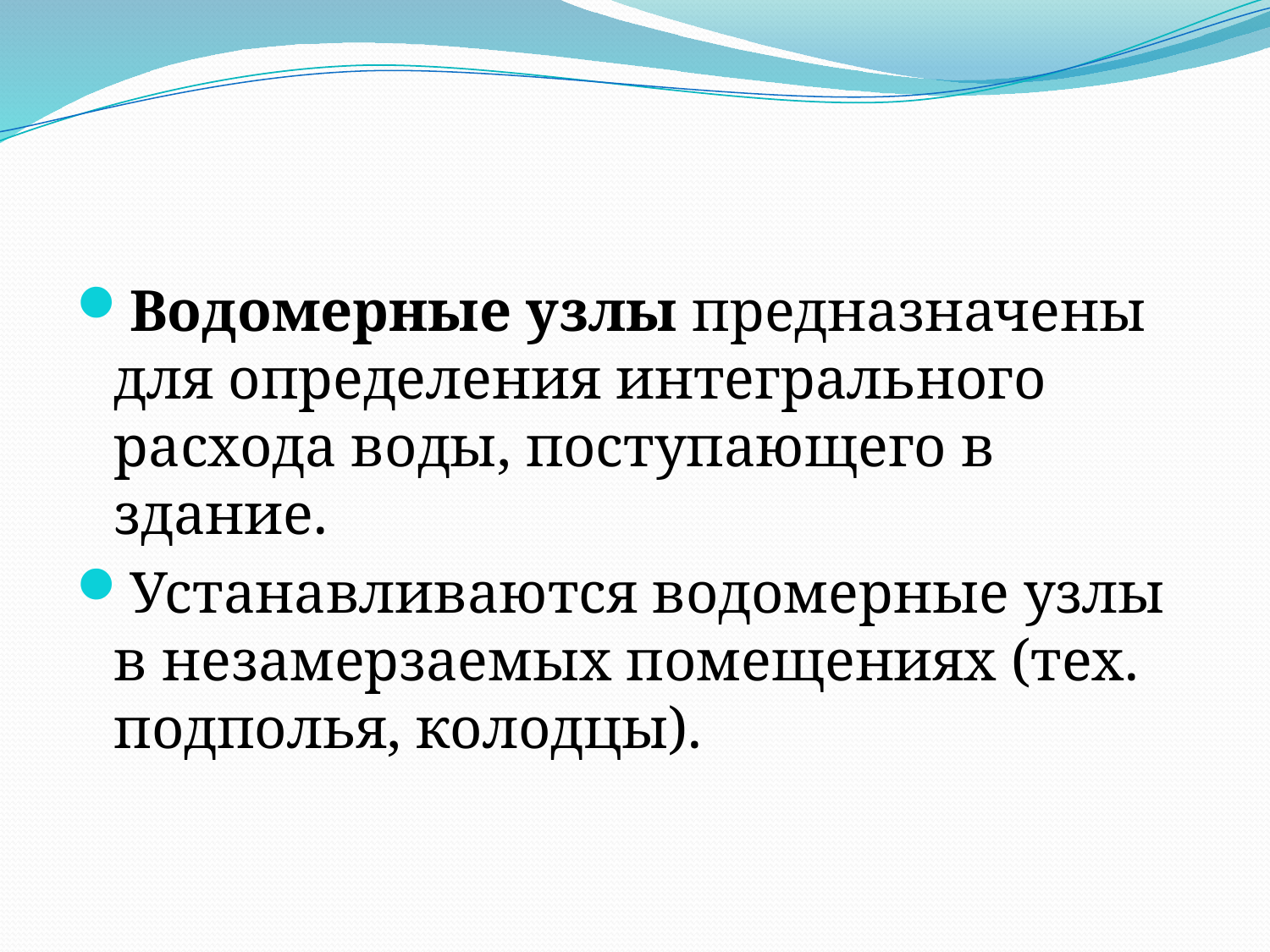

Водомерные узлы предназначены для определения интегрального расхода воды, поступающего в здание.
Устанавливаются водомерные узлы в незамерзаемых помещениях (тех. подполья, колодцы).